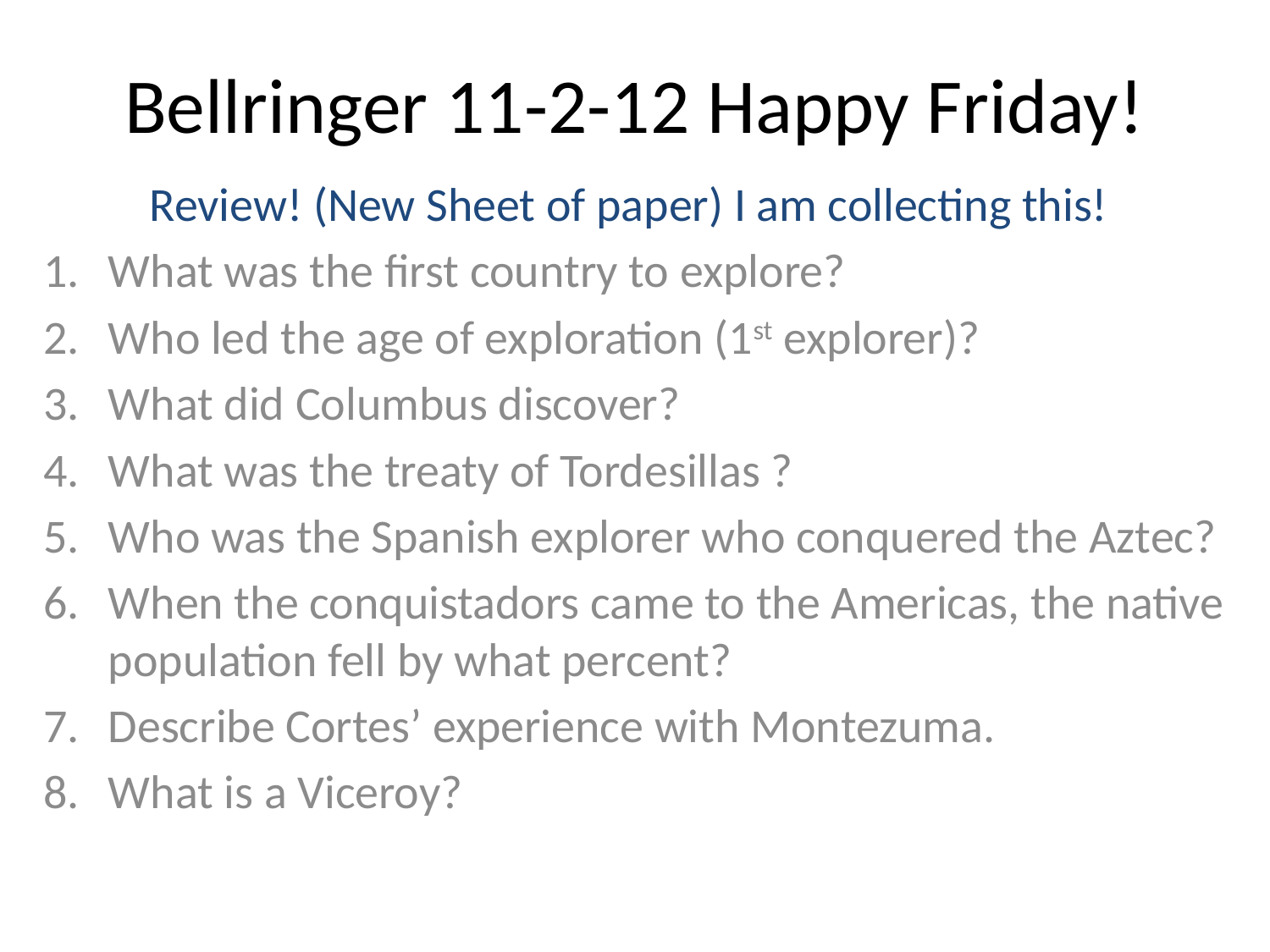

# Bellringer 11-2-12 Happy Friday!
Review! (New Sheet of paper) I am collecting this!
What was the first country to explore?
Who led the age of exploration (1st explorer)?
What did Columbus discover?
What was the treaty of Tordesillas ?
Who was the Spanish explorer who conquered the Aztec?
When the conquistadors came to the Americas, the native population fell by what percent?
Describe Cortes’ experience with Montezuma.
What is a Viceroy?